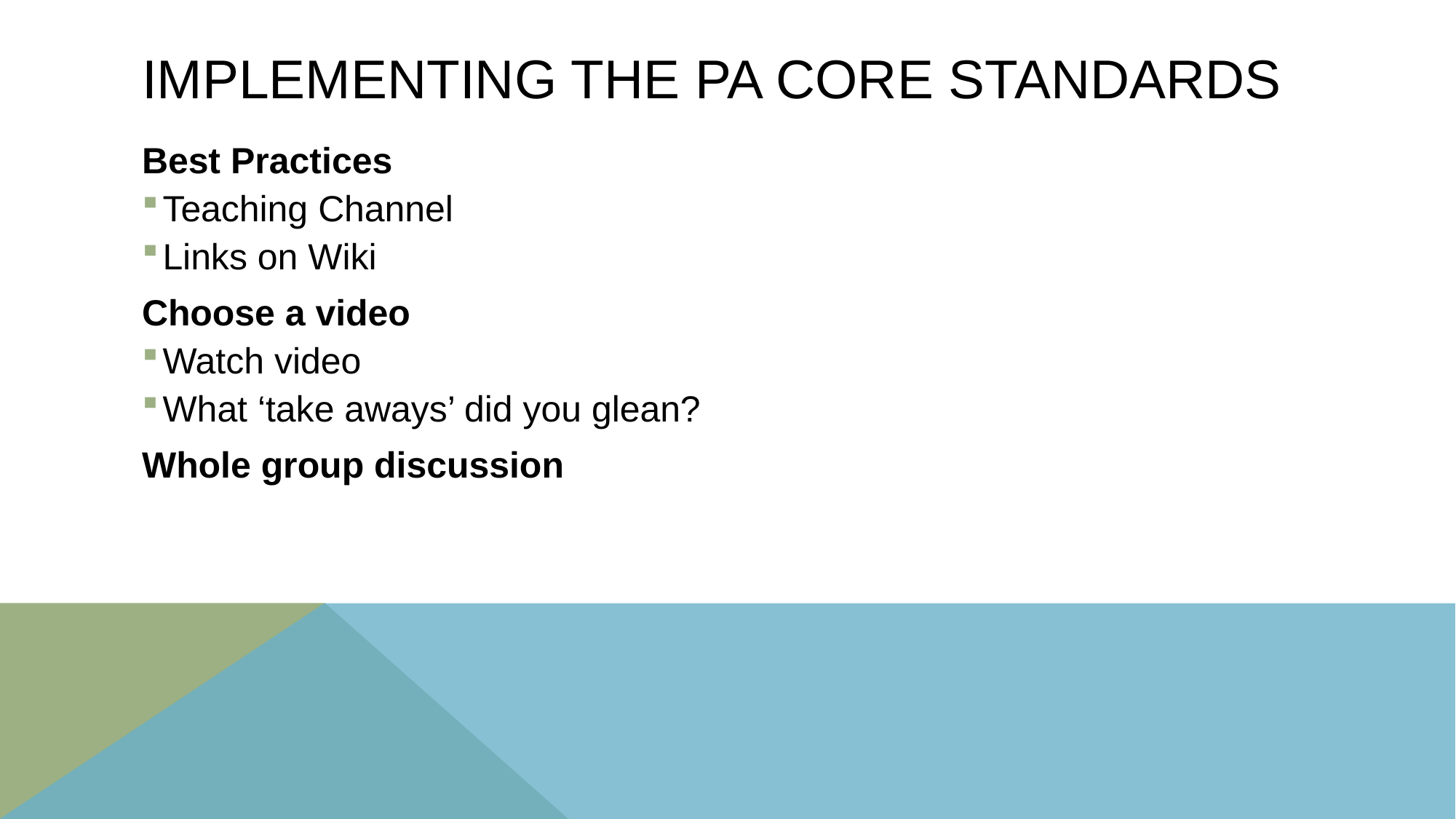

# Implementing the PA Core Standards
Best Practices
Teaching Channel
Links on Wiki
Choose a video
Watch video
What ‘take aways’ did you glean?
Whole group discussion